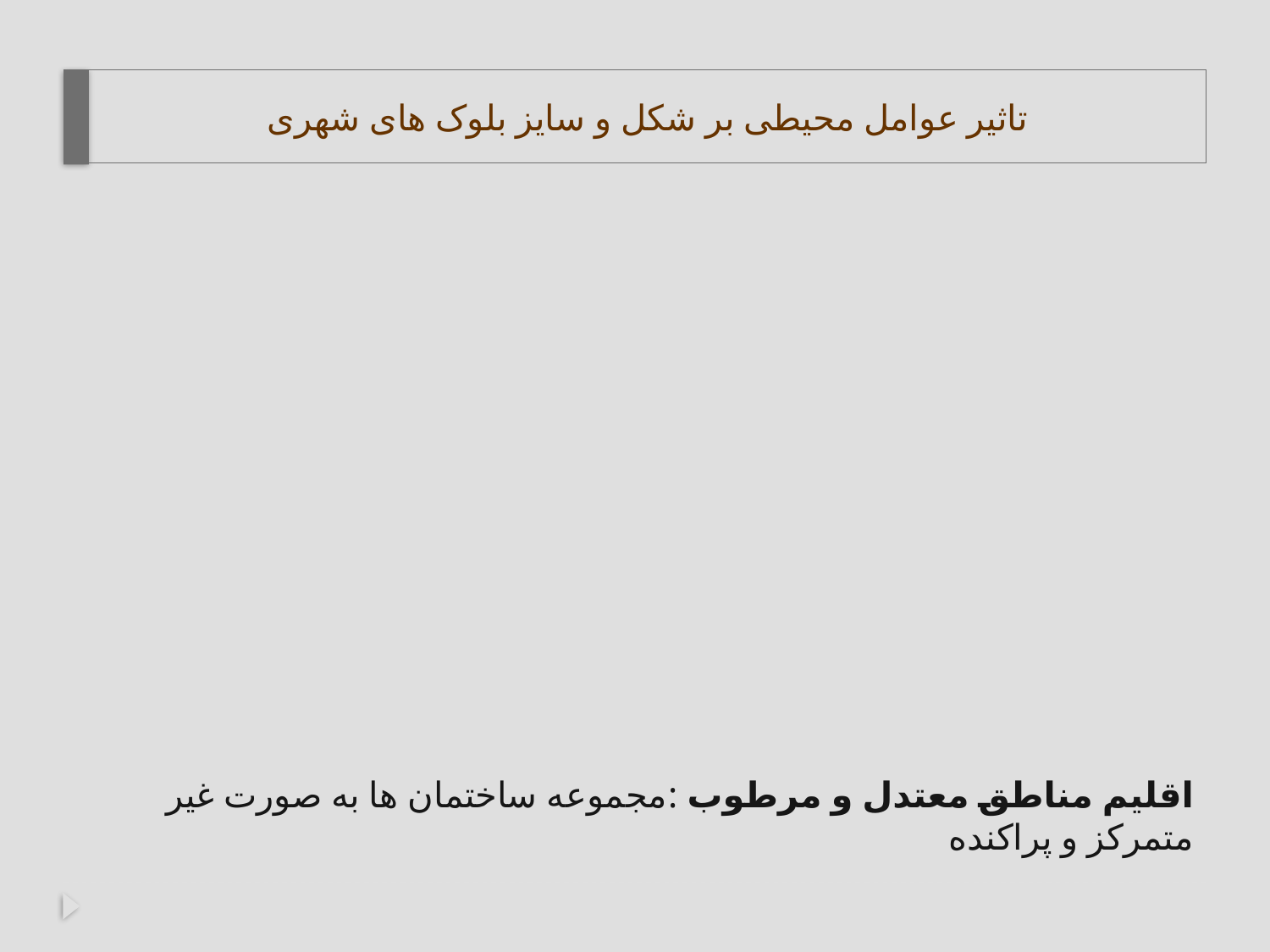

تاثیر عوامل محیطی بر شکل و سایز بلوک های شهری

اقلیم مناطق معتدل و مرطوب :مجموعه ساختمان ها به صورت غیر متمرکز و پراکنده